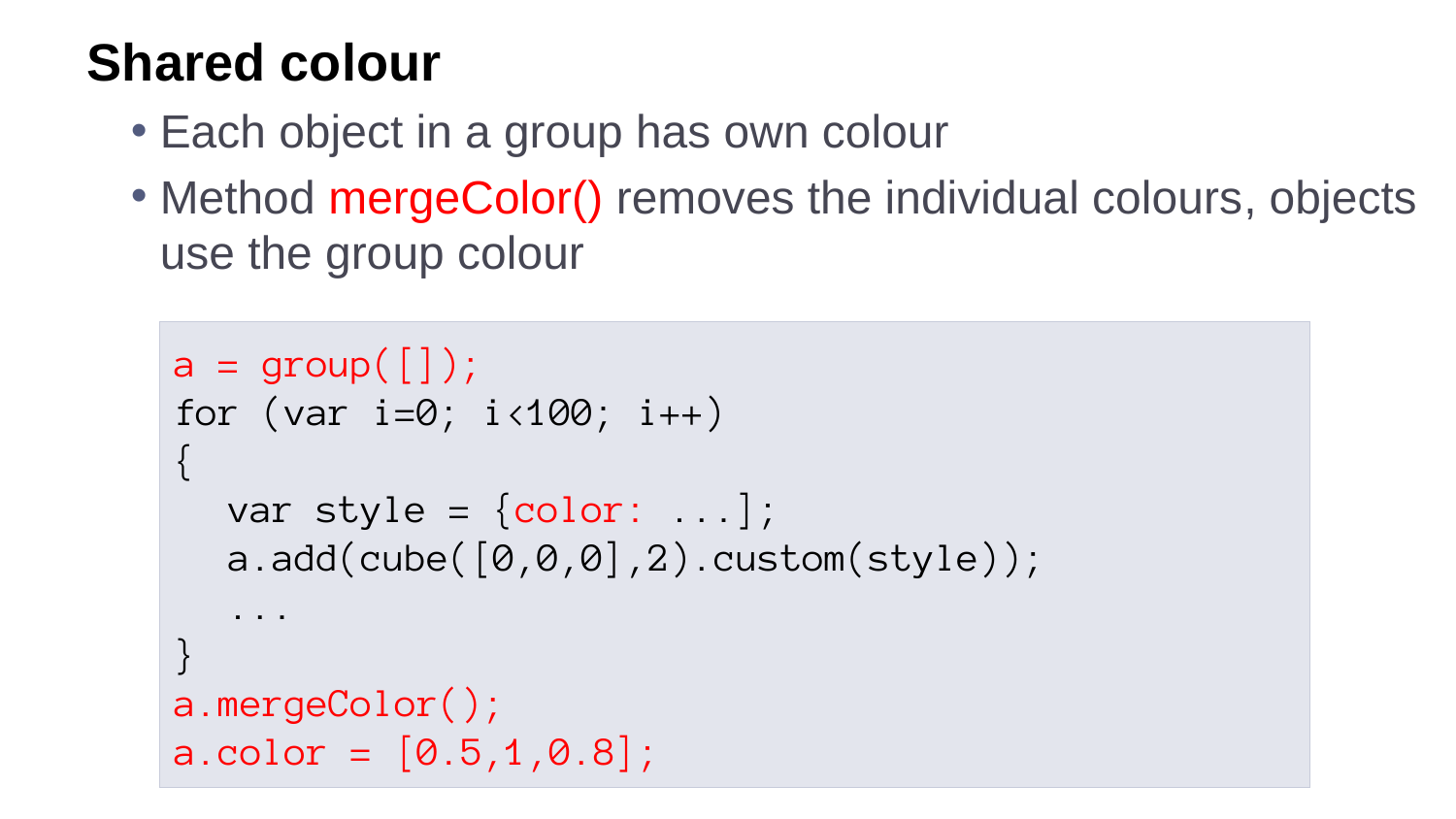

Shared colour
Each object in a group has own colour
Method mergeColor() removes the individual colours, objects use the group colour
a = group([]);
for (var i=0; i<100; i++)
{
	var style = {color: ...];
	a.add(cube([0,0,0],2).custom(style));
	...
}
a.mergeColor();
a.color = [0.5,1,0.8];